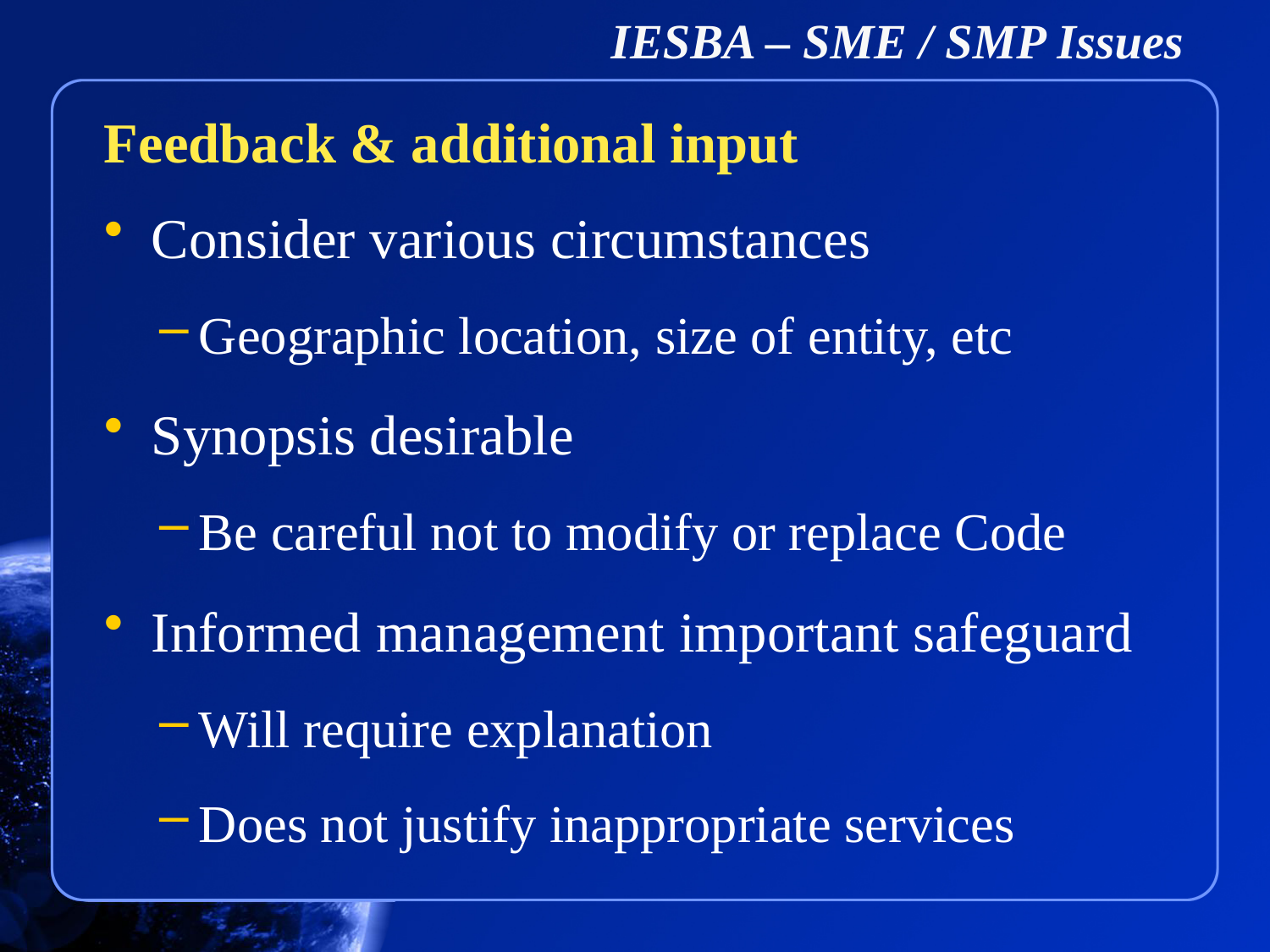

# IESBA – SME / SMP Issues
Feedback & additional input
Consider various circumstances
Geographic location, size of entity, etc
Synopsis desirable
Be careful not to modify or replace Code
Informed management important safeguard
Will require explanation
Does not justify inappropriate services